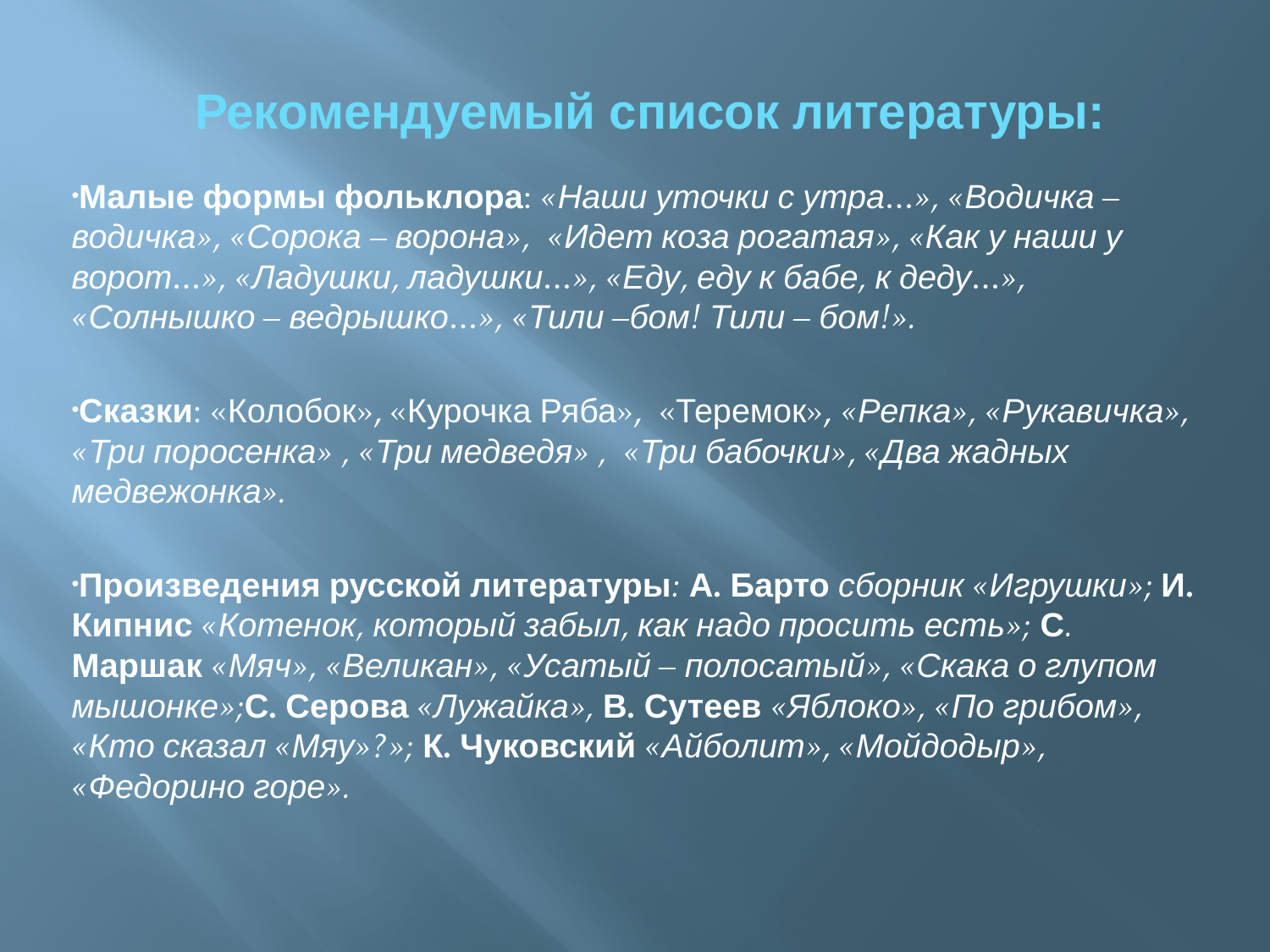

# Рекомендуемый список литературы:
Малые формы фольклора: «Наши уточки с утра…», «Водичка – водичка», «Сорока – ворона»,  «Идет коза рогатая», «Как у наши у ворот…», «Ладушки, ладушки…», «Еду, еду к бабе, к деду…», «Солнышко – ведрышко…», «Тили –бом! Тили – бом!».

Сказки: «Колобок», «Курочка Ряба»,  «Теремок», «Репка», «Рукавичка», «Три поросенка» , «Три медведя» ,  «Три бабочки», «Два жадных медвежонка».

Произведения русской литературы: А. Барто сборник «Игрушки»; И. Кипнис «Котенок, который забыл, как надо просить есть»; С. Маршак «Мяч», «Великан», «Усатый – полосатый», «Скака о глупом мышонке»;С. Серова «Лужайка», В. Сутеев «Яблоко», «По грибом», «Кто сказал «Мяу»?»; К. Чуковский «Айболит», «Мойдодыр», «Федорино горе».